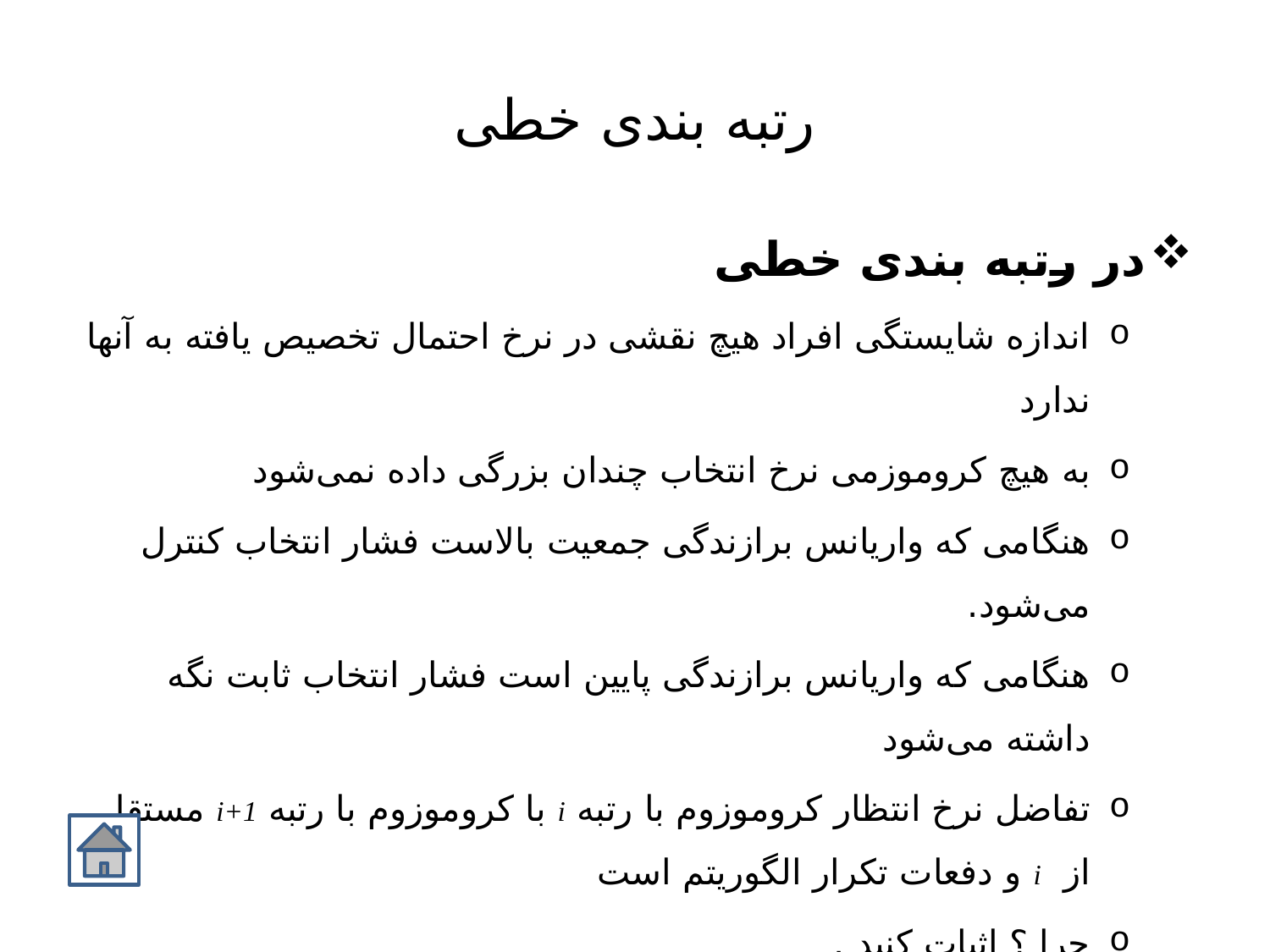

# رتبه بندی خطی
در رتبه بندی خطی
اندازه شایستگی افراد هیچ نقشی در نرخ احتمال تخصیص یافته به آنها ندارد
به هیچ کروموزمی نرخ انتخاب چندان بزرگی داده نمی‌شود
هنگامی که واریانس برازندگی جمعیت بالاست فشار انتخاب کنترل می‌شود.
هنگامی که واریانس برازندگی پایین است فشار انتخاب ثابت نگه داشته می‌شود
تفاضل نرخ انتظار کروموزوم با رتبه i با کروموزوم با رتبه i+1 مستقل از  i و دفعات تکرار الگوریتم است
چرا ؟ اثبات کنید .